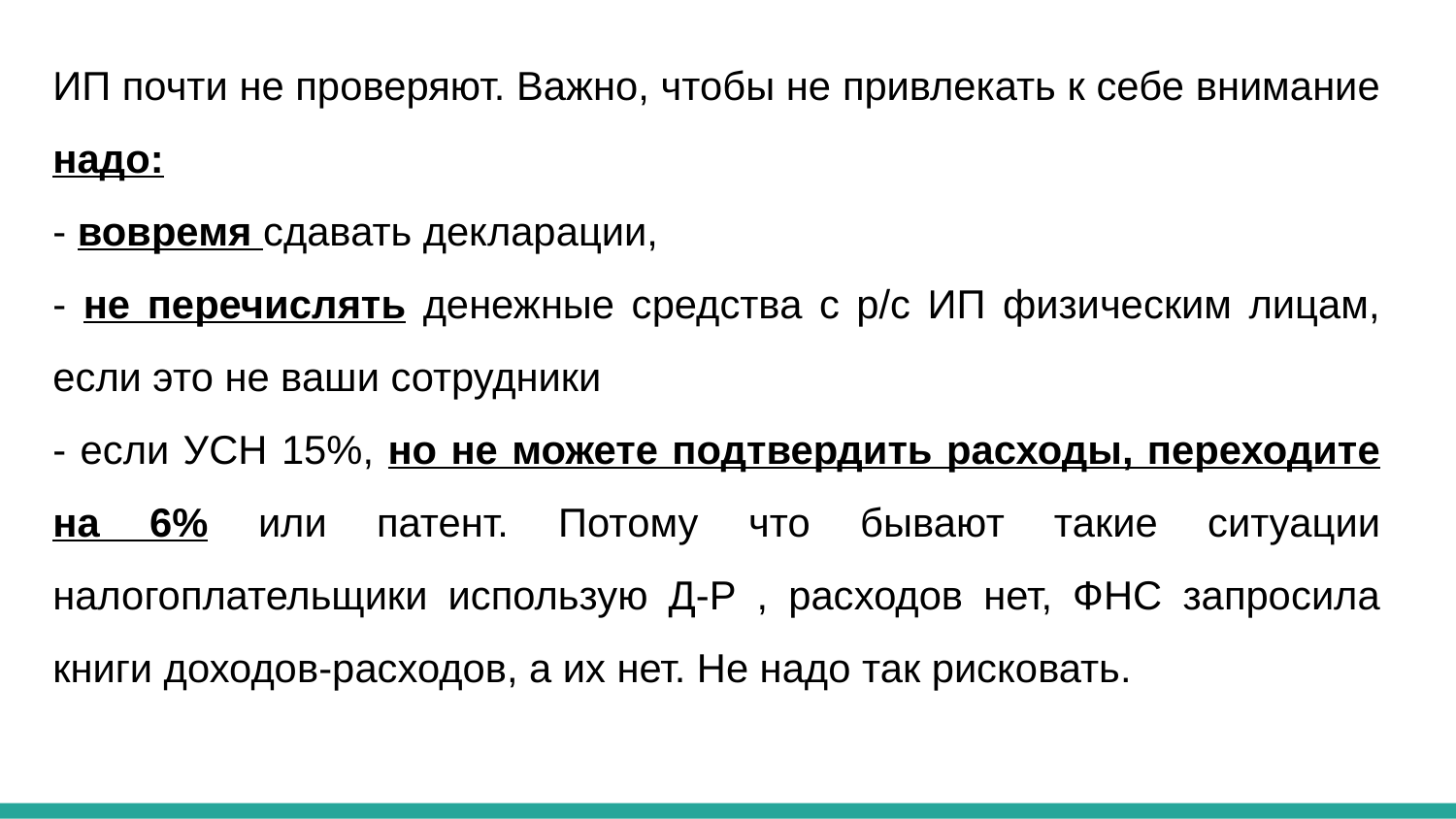

ИП почти не проверяют. Важно, чтобы не привлекать к себе внимание надо:
- вовремя сдавать декларации,
- не перечислять денежные средства с р/с ИП физическим лицам, если это не ваши сотрудники
- если УСН 15%, но не можете подтвердить расходы, переходите на 6% или патент. Потому что бывают такие ситуации налогоплательщики использую Д-Р , расходов нет, ФНС запросила книги доходов-расходов, а их нет. Не надо так рисковать.